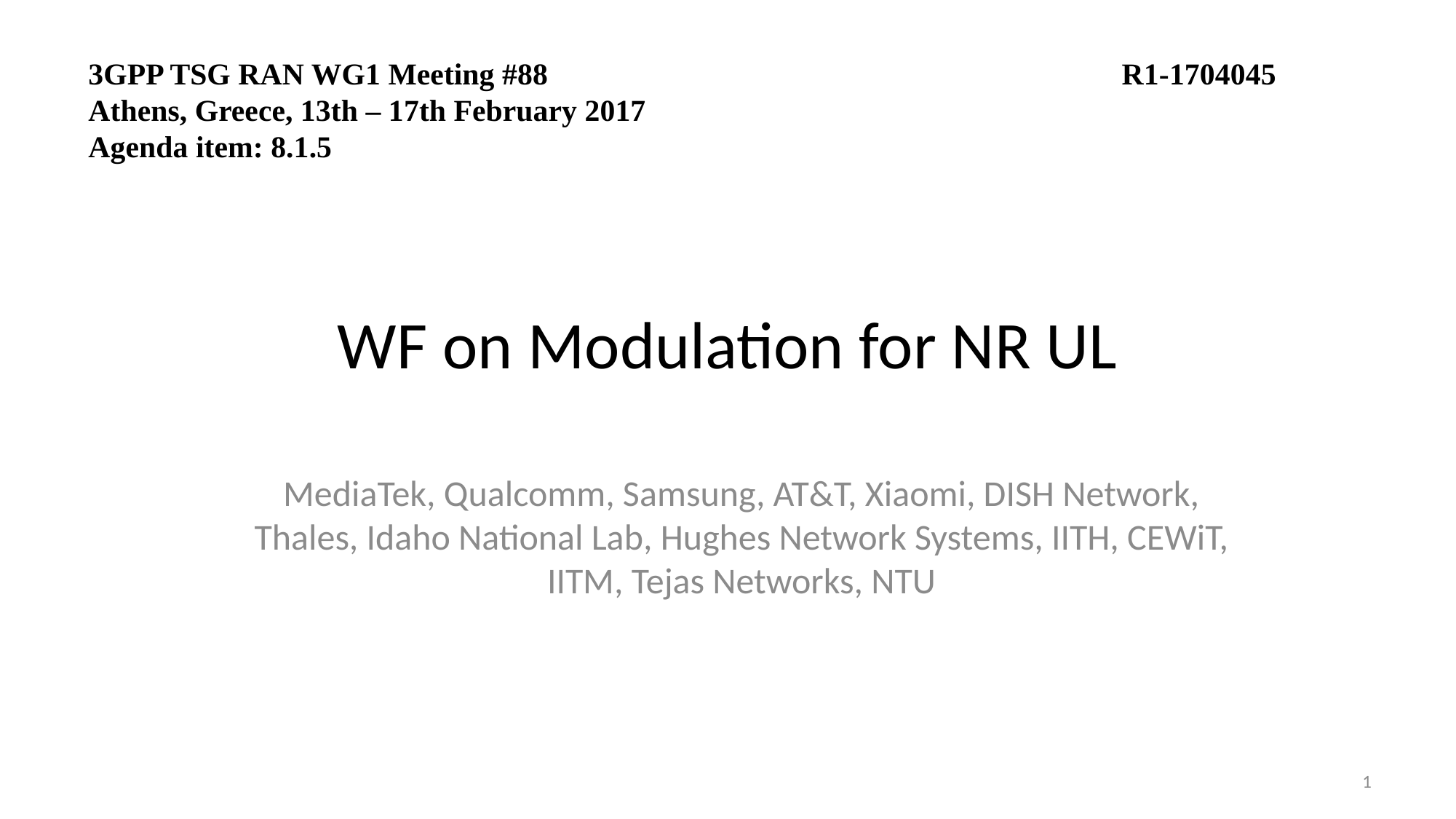

3GPP TSG RAN WG1 Meeting #88				                     R1-1704045
Athens, Greece, 13th – 17th February 2017
Agenda item: 8.1.5
# WF on Modulation for NR UL
MediaTek, Qualcomm, Samsung, AT&T, Xiaomi, DISH Network, Thales, Idaho National Lab, Hughes Network Systems, IITH, CEWiT, IITM, Tejas Networks, NTU
1